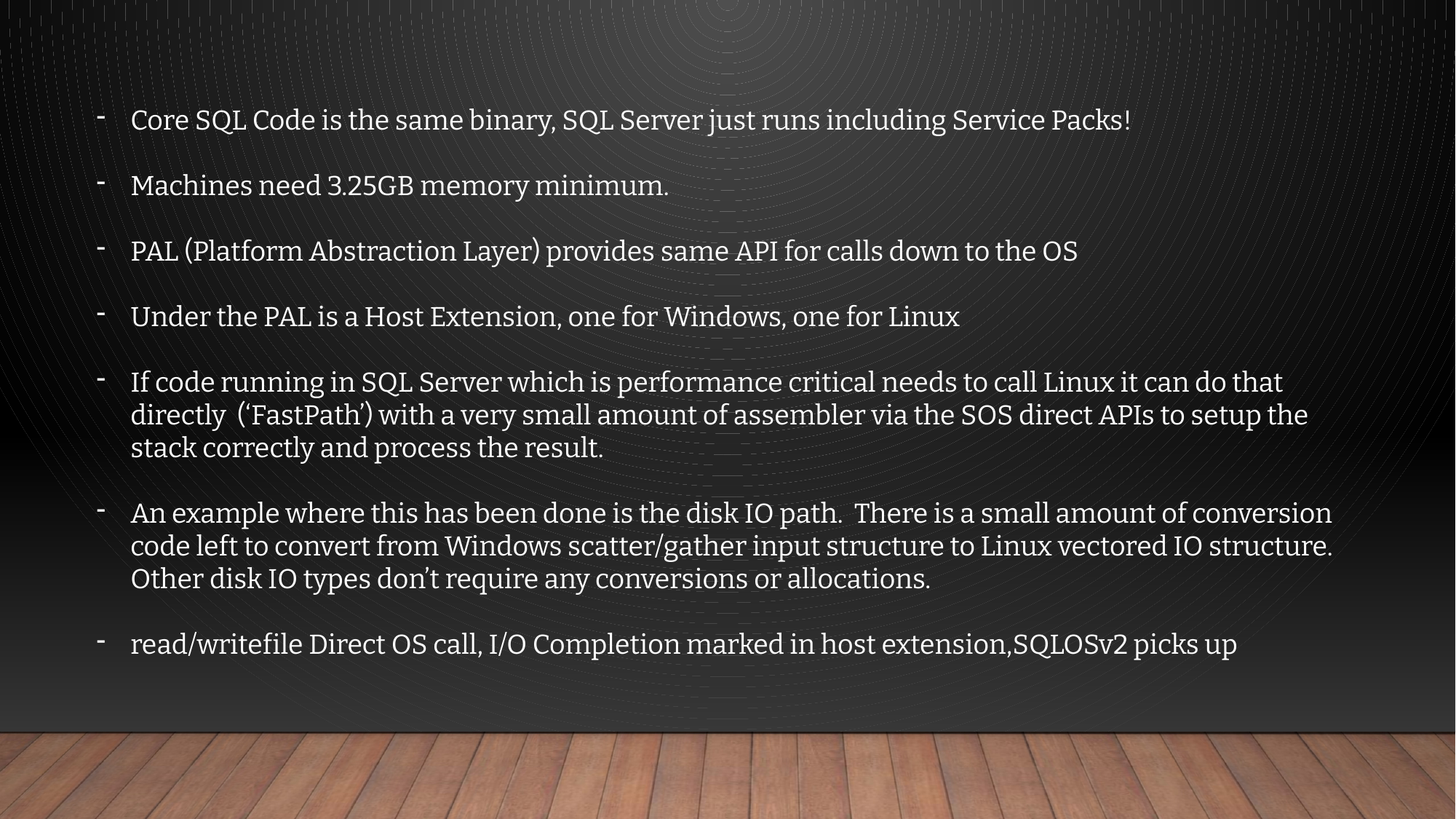

Core SQL Code is the same binary, SQL Server just runs including Service Packs!

Machines need 3.25GB memory minimum.

PAL (Platform Abstraction Layer) provides same API for calls down to the OS

Under the PAL is a Host Extension, one for Windows, one for Linux

If code running in SQL Server which is performance critical needs to call Linux it can do that directly  (‘FastPath’) with a very small amount of assembler via the SOS direct APIs to setup the stack correctly and process the result.

An example where this has been done is the disk IO path.  There is a small amount of conversion code left to convert from Windows scatter/gather input structure to Linux vectored IO structure.  Other disk IO types don’t require any conversions or allocations.

read/writefile Direct OS call, I/O Completion marked in host extension,SQLOSv2 picks up